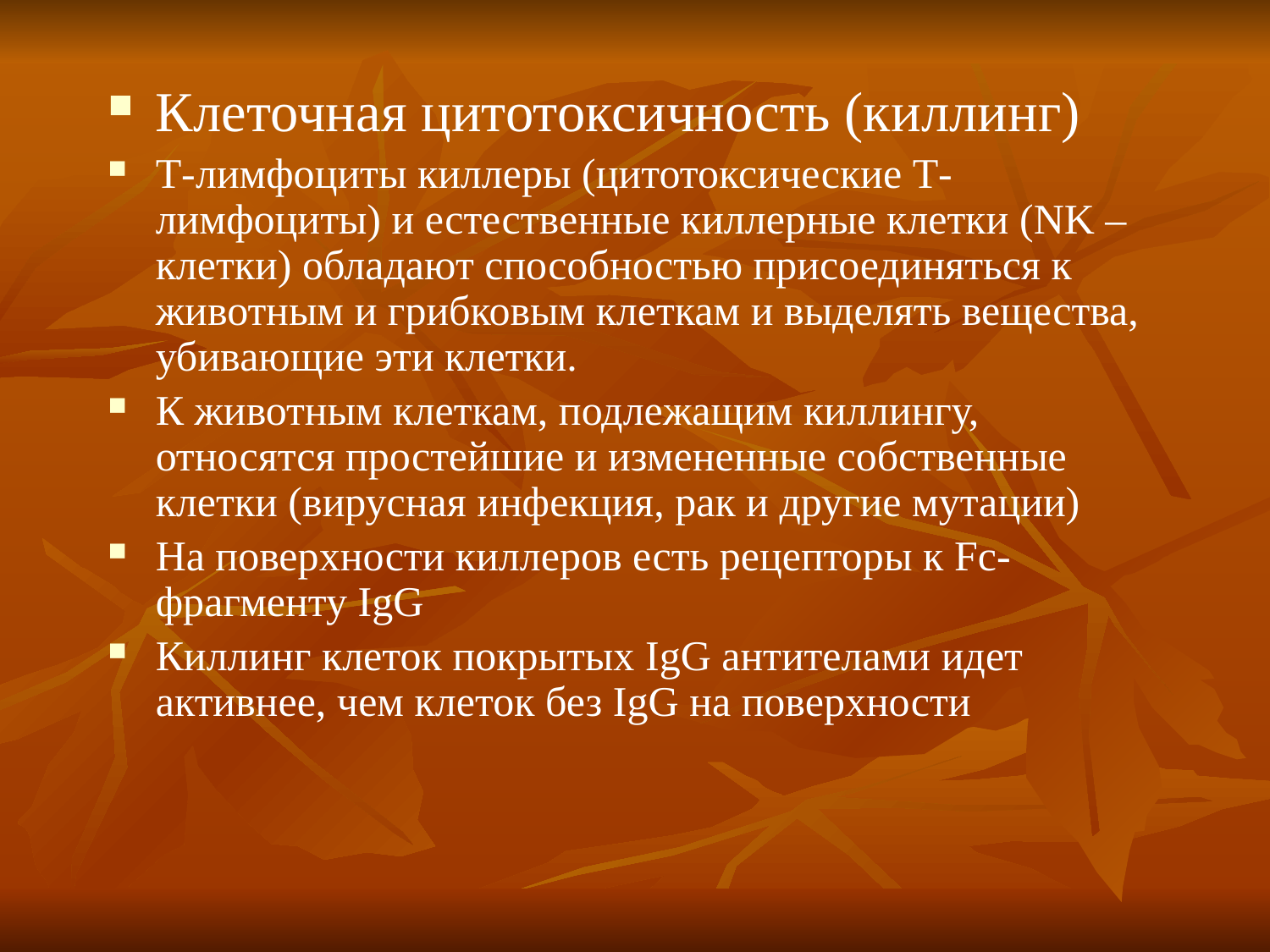

Клеточная цитотоксичность (киллинг)
Т-лимфоциты киллеры (цитотоксические Т-лимфоциты) и естественные киллерные клетки (NK – клетки) обладают способностью присоединяться к животным и грибковым клеткам и выделять вещества, убивающие эти клетки.
К животным клеткам, подлежащим киллингу, относятся простейшие и измененные собственные клетки (вирусная инфекция, рак и другие мутации)
На поверхности киллеров есть рецепторы к Fc-фрагменту IgG
Киллинг клеток покрытых IgG антителами идет активнее, чем клеток без IgG на поверхности